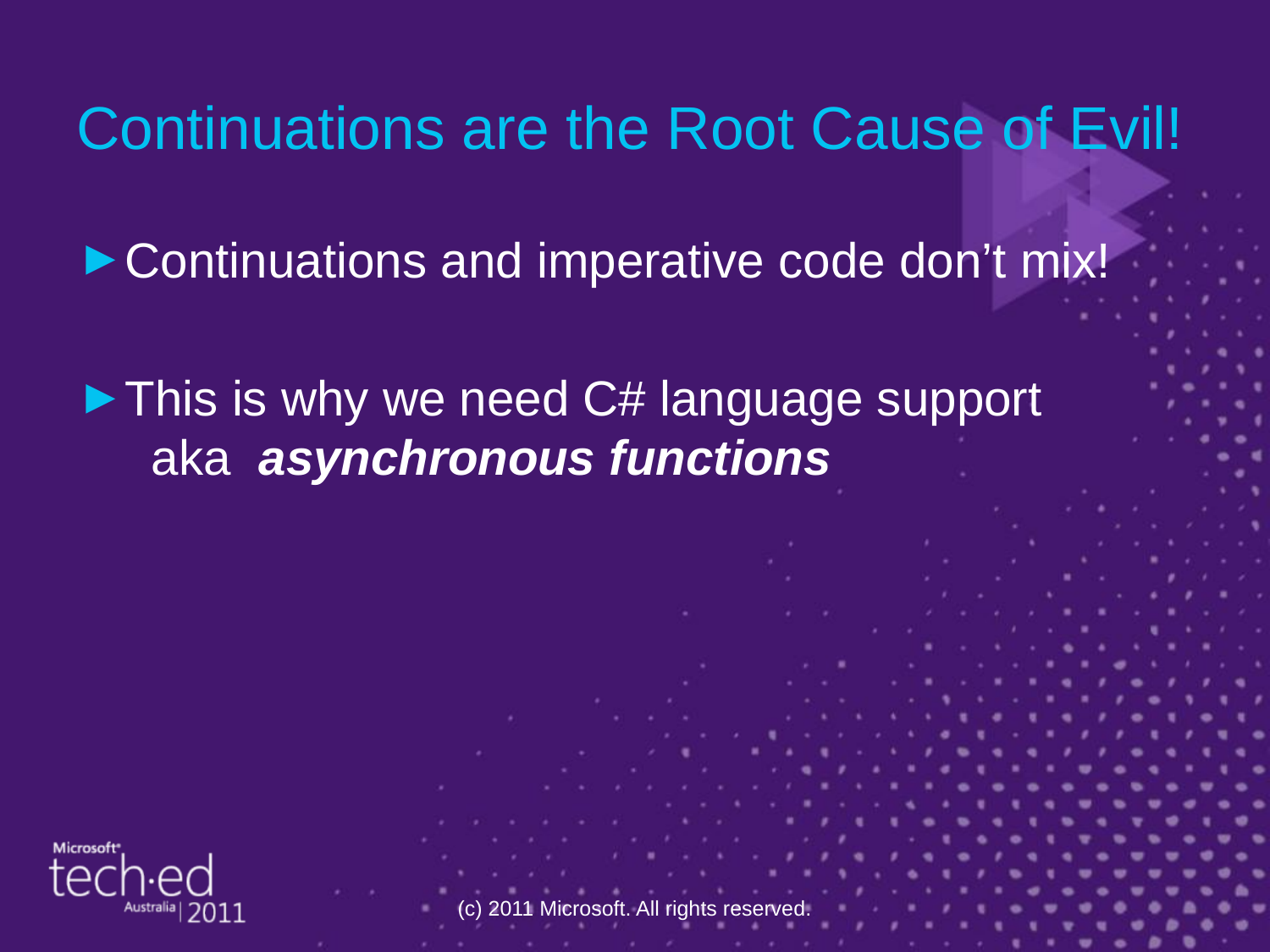

# Continuations are the Root Cause of Evil!
Continuations and imperative code don’t mix!

This is why we need C# language support
  aka  asynchronous functions
(c) 2011 Microsoft. All rights reserved.